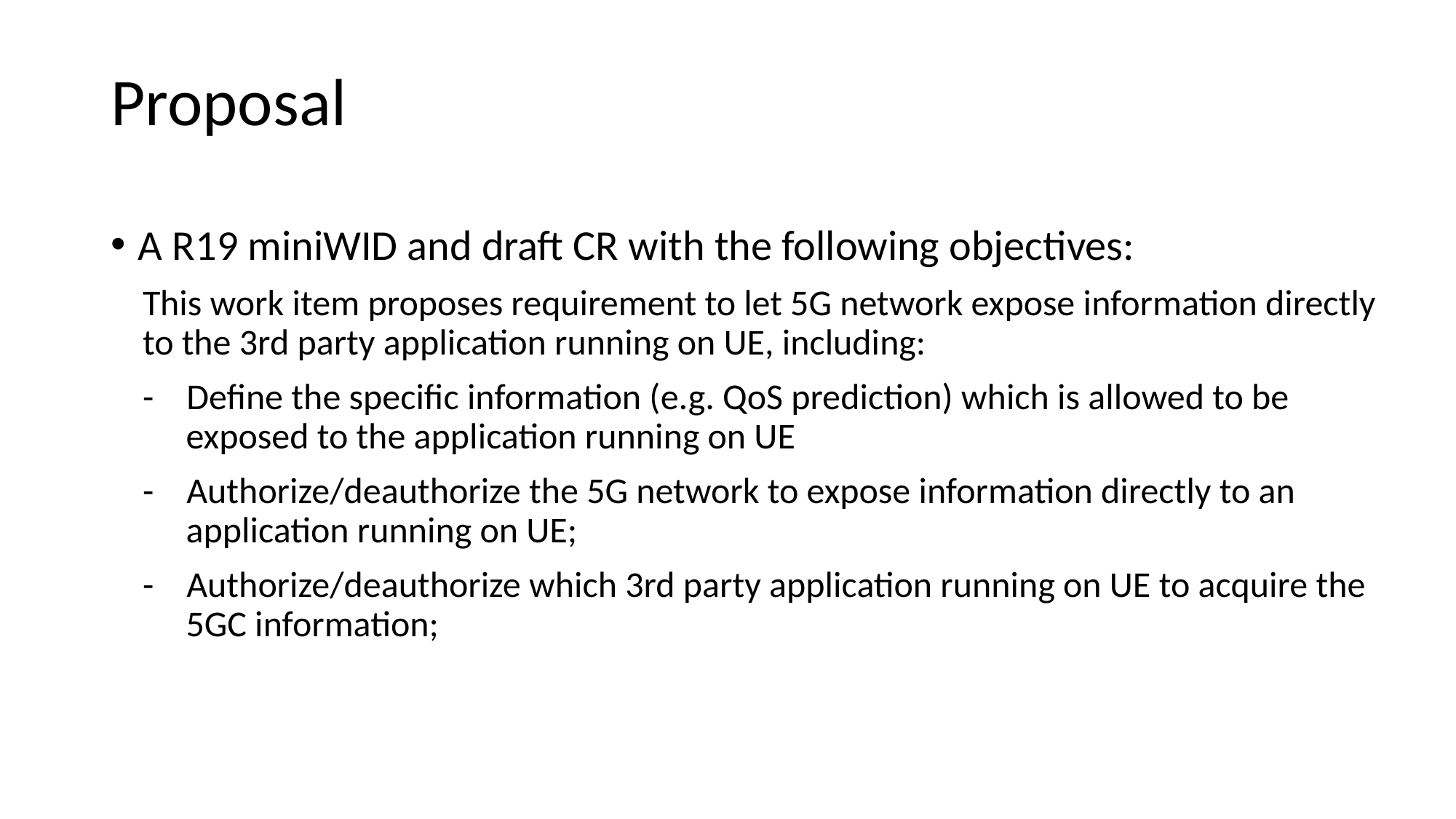

# Proposal
A R19 miniWID and draft CR with the following objectives:
This work item proposes requirement to let 5G network expose information directly to the 3rd party application running on UE, including:
-    Define the specific information (e.g. QoS prediction) which is allowed to be exposed to the application running on UE
-    Authorize/deauthorize the 5G network to expose information directly to an  application running on UE;
-    Authorize/deauthorize which 3rd party application running on UE to acquire the 5GC information;